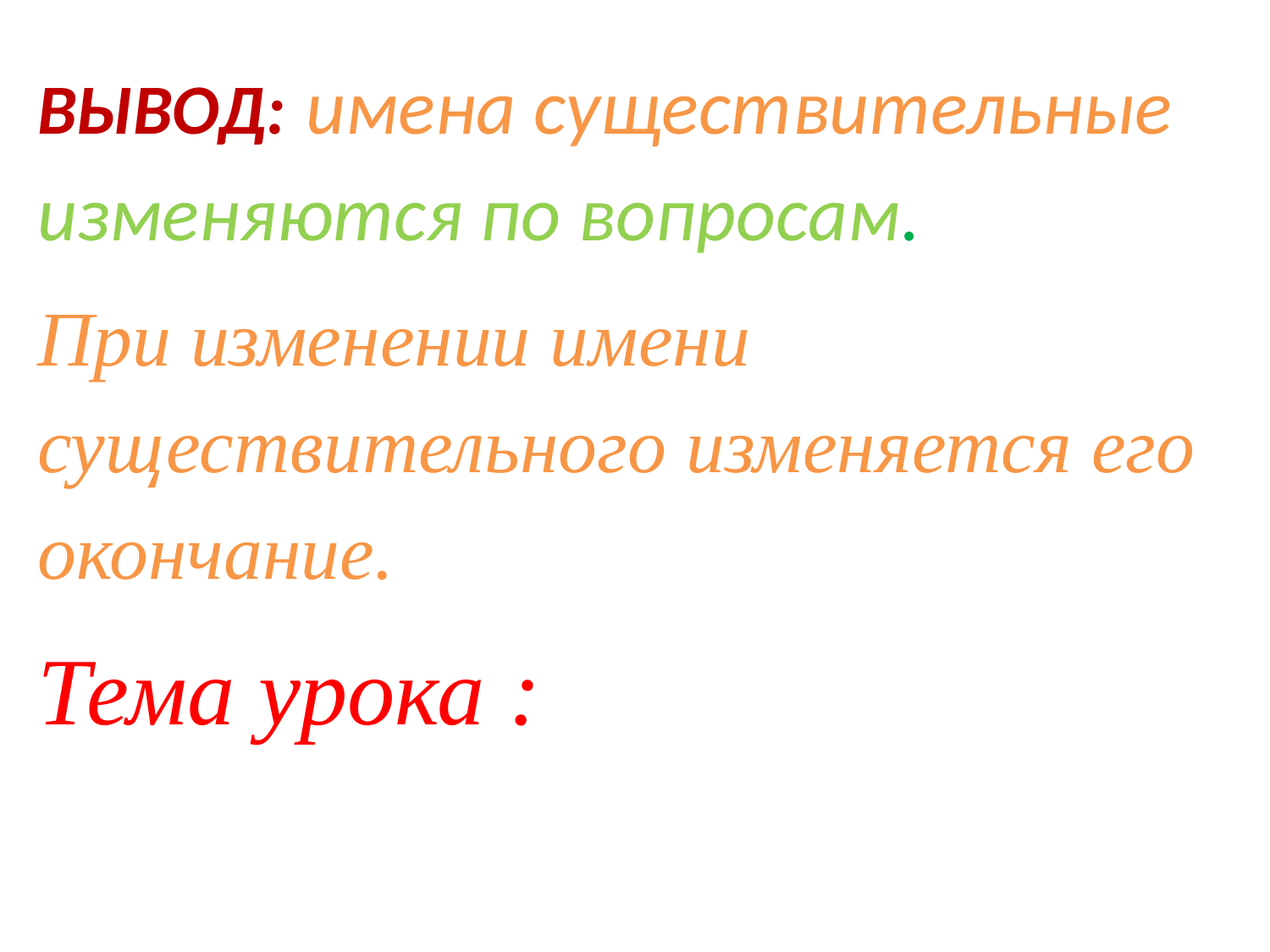

ВЫВОД:  имена существительные изменяются по вопросам.
При изменении имени существительного изменяется его окончание.
Тема урока :